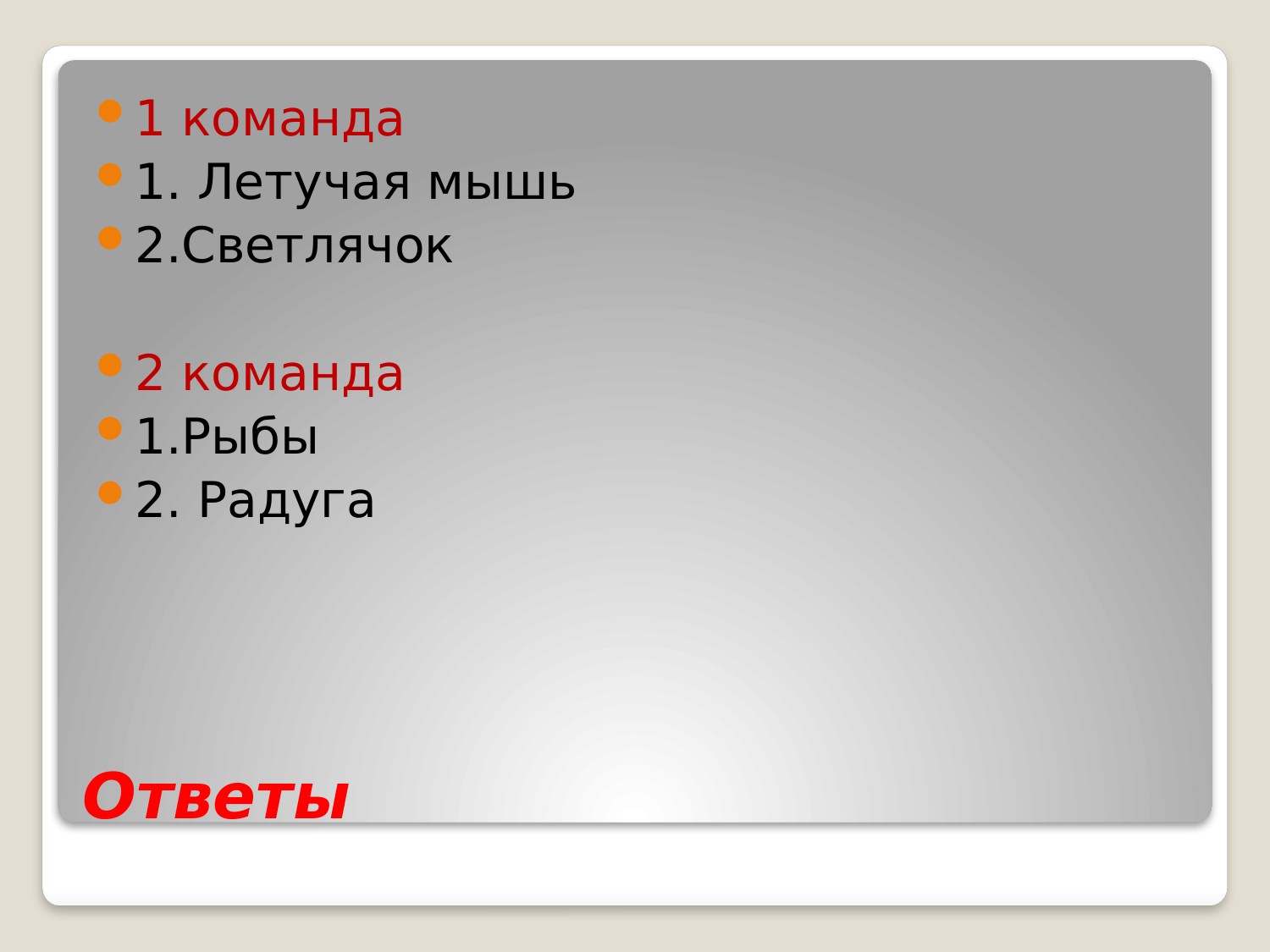

1 команда
1. Летучая мышь
2.Светлячок

2 команда
1.Рыбы
2. Радуга
# Ответы